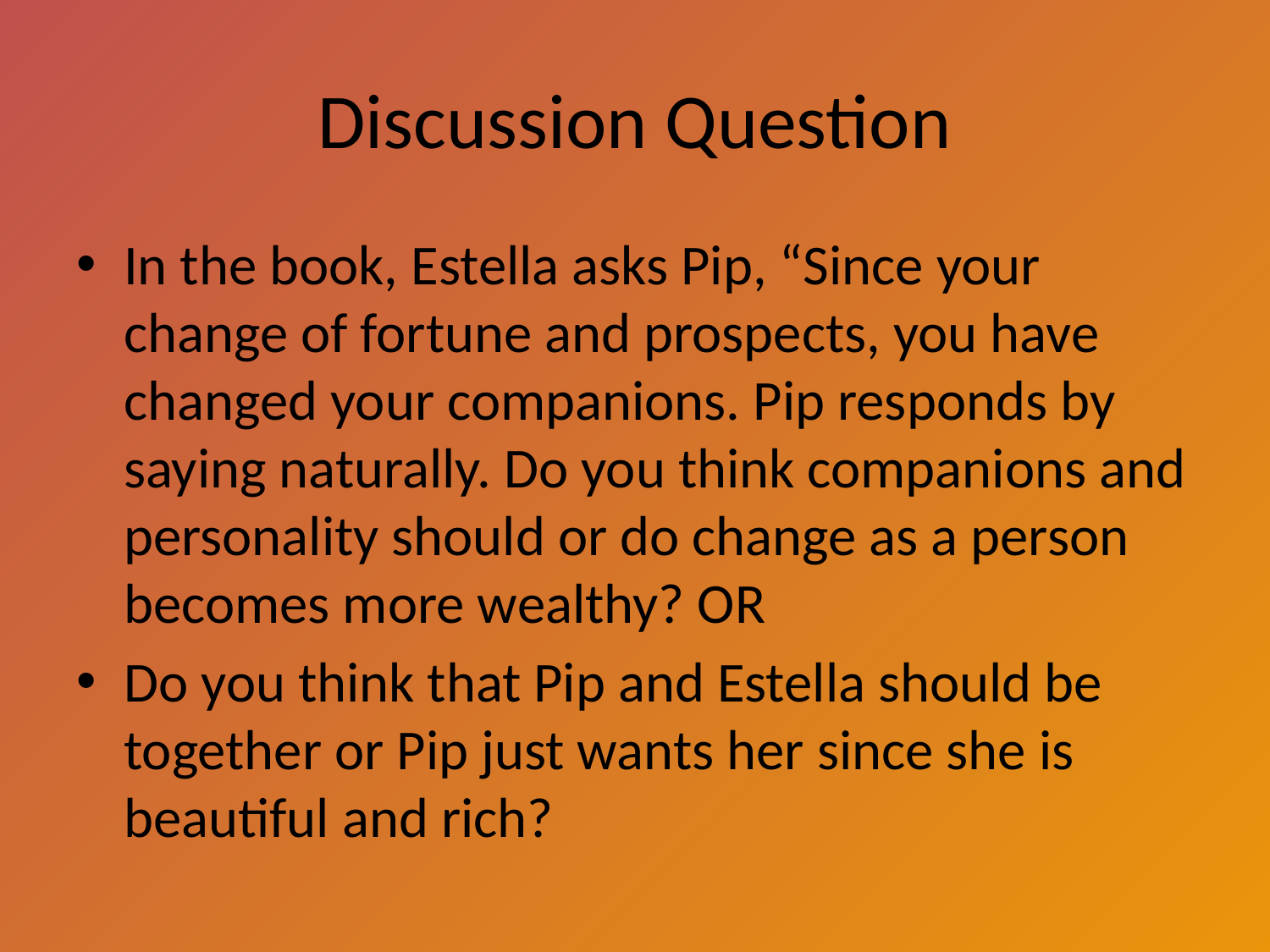

# Discussion Question
In the book, Estella asks Pip, “Since your change of fortune and prospects, you have changed your companions. Pip responds by saying naturally. Do you think companions and personality should or do change as a person becomes more wealthy? OR
Do you think that Pip and Estella should be together or Pip just wants her since she is beautiful and rich?